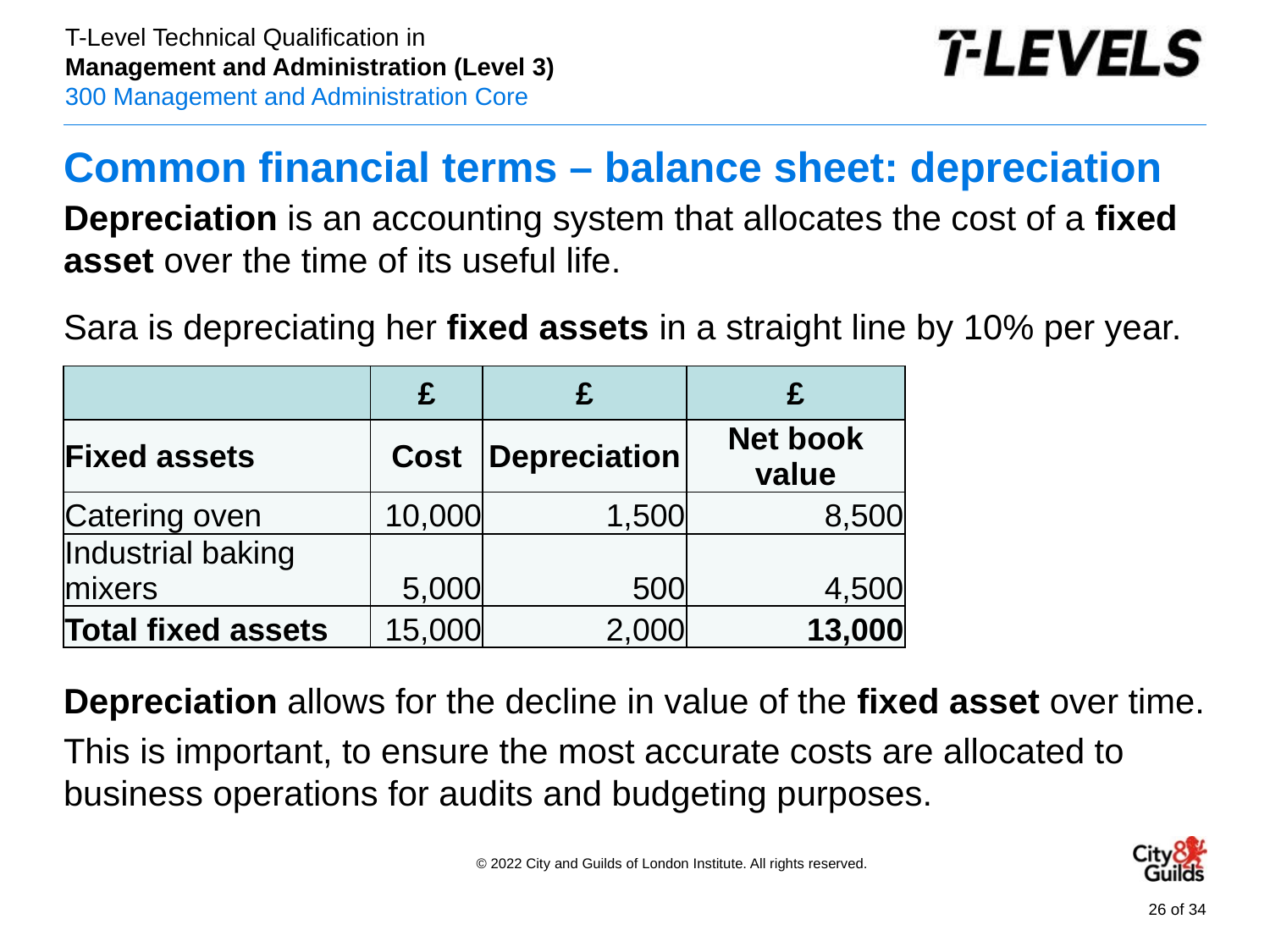

# Common financial terms – balance sheet: depreciation
Depreciation is an accounting system that allocates the cost of a fixed asset over the time of its useful life.
Sara is depreciating her fixed assets in a straight line by 10% per year.

Depreciation allows for the decline in value of the fixed asset over time.
This is important, to ensure the most accurate costs are allocated to business operations for audits and budgeting purposes.

|  | £ | £ | £ |
| --- | --- | --- | --- |
| Fixed assets | Cost | Depreciation | Net book value |
| Catering oven | 10,000 | 1,500 | 8,500 |
| Industrial baking mixers | 5,000 | 500 | 4,500 |
| Total fixed assets | 15,000 | 2,000 | 13,000 |